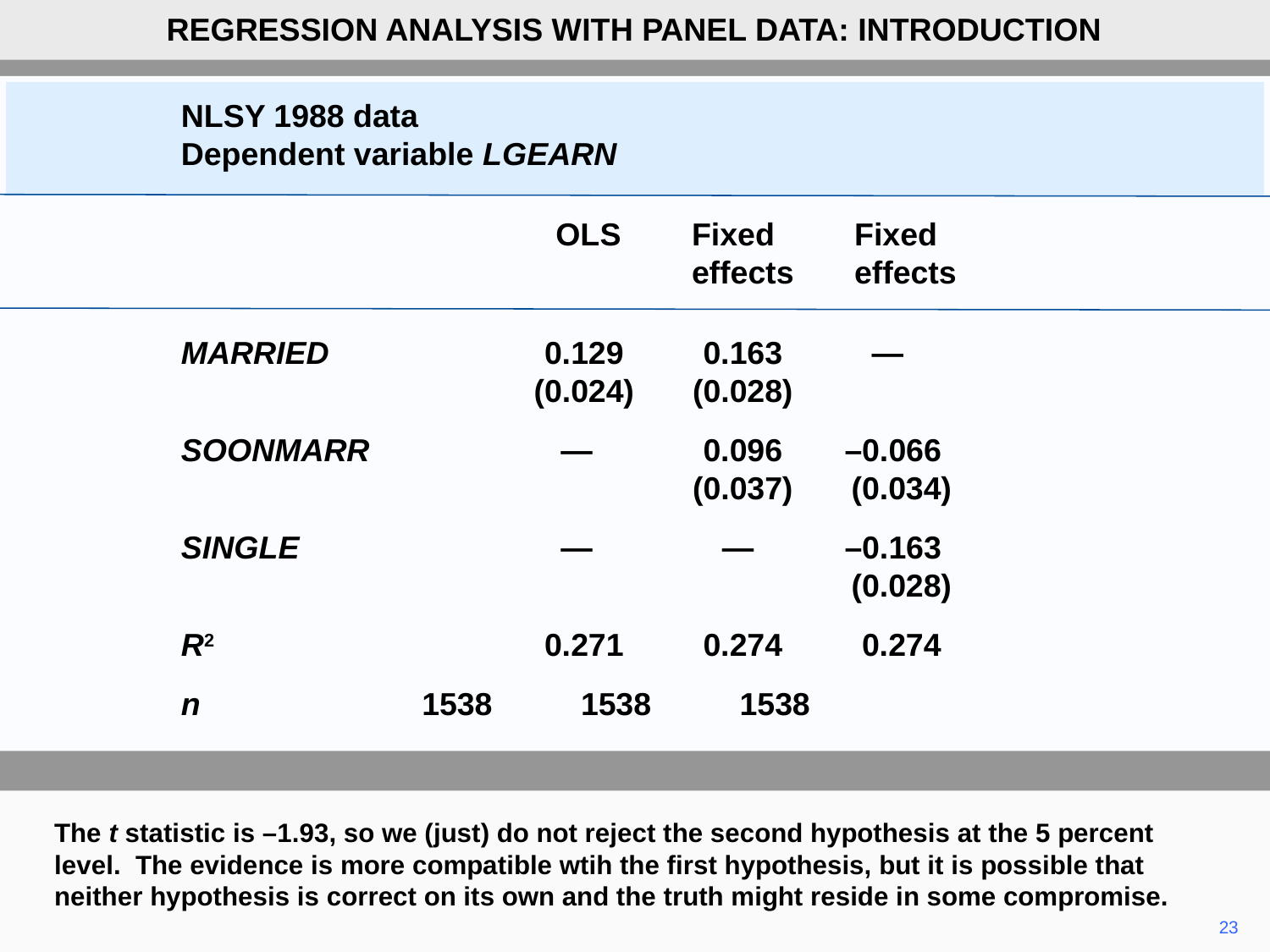

REGRESSION ANALYSIS WITH PANEL DATA: INTRODUCTION

NLSY 1988 data
Dependent variable LGEARN
	OLS	Fixed	Fixed
		effects	effects
MARRIED	0.129	0.163	—
	(0.024)	(0.028)
SOONMARR	—	0.096	–0.066
		(0.037)	(0.034)
SINGLE	—	—	–0.163
			(0.028)
R2	0.271	0.274	0.274
n                         1538          1538          1538

The t statistic is –1.93, so we (just) do not reject the second hypothesis at the 5 percent level.  The evidence is more compatible wtih the first hypothesis, but it is possible that neither hypothesis is correct on its own and the truth might reside in some compromise.

23